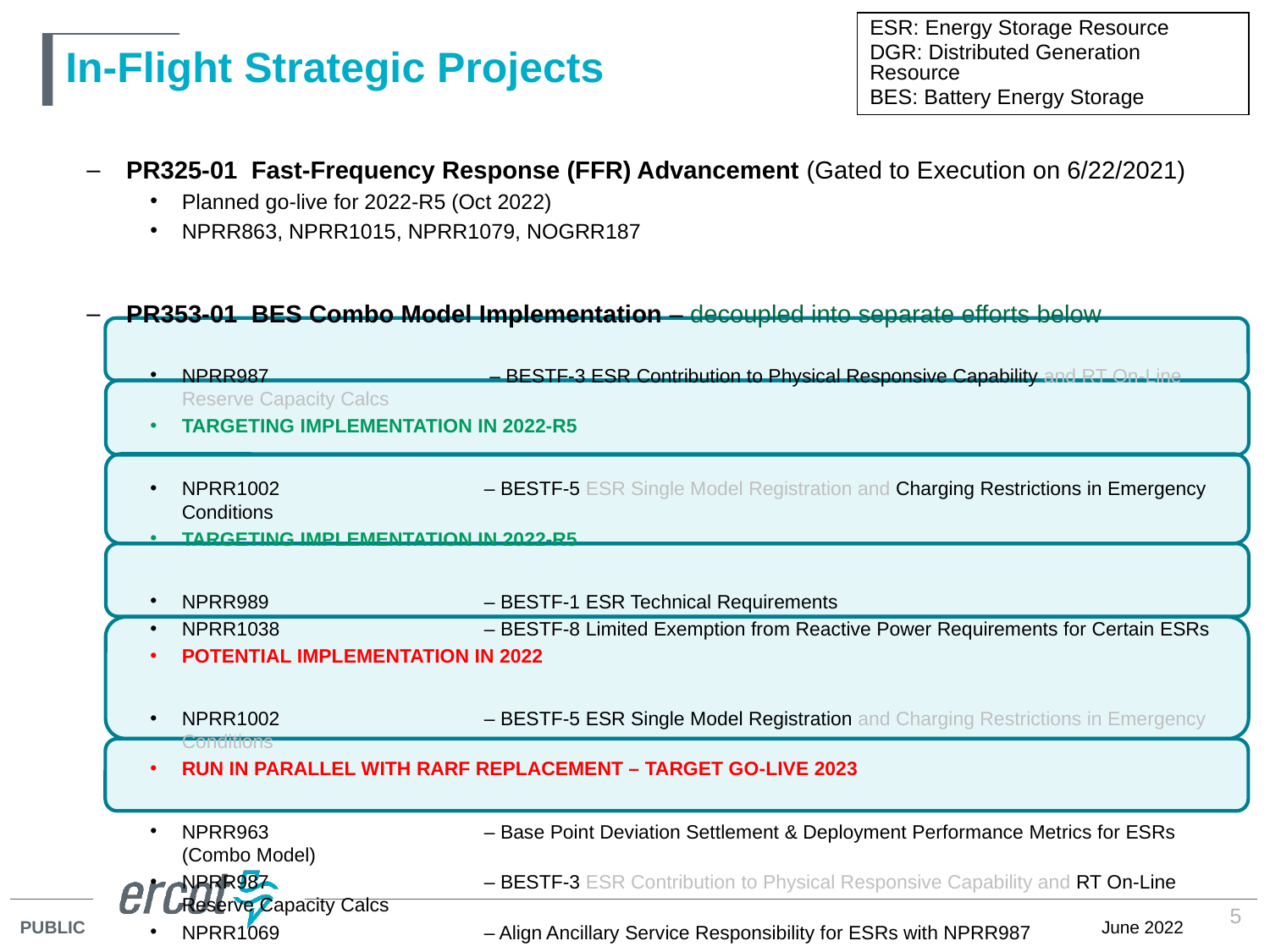

ESR: Energy Storage Resource
DGR: Distributed Generation Resource
BES: Battery Energy Storage
# In-Flight Strategic Projects
PR325-01  Fast-Frequency Response (FFR) Advancement (Gated to Execution on 6/22/2021)
Planned go-live for 2022-R5 (Oct 2022)
NPRR863, NPRR1015, NPRR1079, NOGRR187

PR353-01  BES Combo Model Implementation – decoupled into separate efforts below

NPRR987	 – BESTF-3 ESR Contribution to Physical Responsive Capability and RT On-Line Reserve Capacity Calcs
TARGETING IMPLEMENTATION IN 2022-R5

NPRR1002	– BESTF-5 ESR Single Model Registration and Charging Restrictions in Emergency Conditions
TARGETING IMPLEMENTATION IN 2022-R5

NPRR989	– BESTF-1 ESR Technical Requirements
NPRR1038	– BESTF-8 Limited Exemption from Reactive Power Requirements for Certain ESRs
POTENTIAL IMPLEMENTATION IN 2022

NPRR1002	– BESTF-5 ESR Single Model Registration and Charging Restrictions in Emergency Conditions
RUN IN PARALLEL WITH RARF REPLACEMENT – TARGET GO-LIVE 2023

NPRR963 	– Base Point Deviation Settlement & Deployment Performance Metrics for ESRs (Combo Model)
NPRR987	– BESTF-3 ESR Contribution to Physical Responsive Capability and RT On-Line Reserve Capacity Calcs
NPRR1069	– Align Ancillary Service Responsibility for ESRs with NPRR987
EXPECTED IMPLEMENTATION AFTER ECRS IN 2023 (re-assessing delivery options in September)

NPRR1026	– BESTF-7 Self-Limiting Facilities and Self-Limiting Resources
IMPLEMENTATION TIMELINE TBD

5